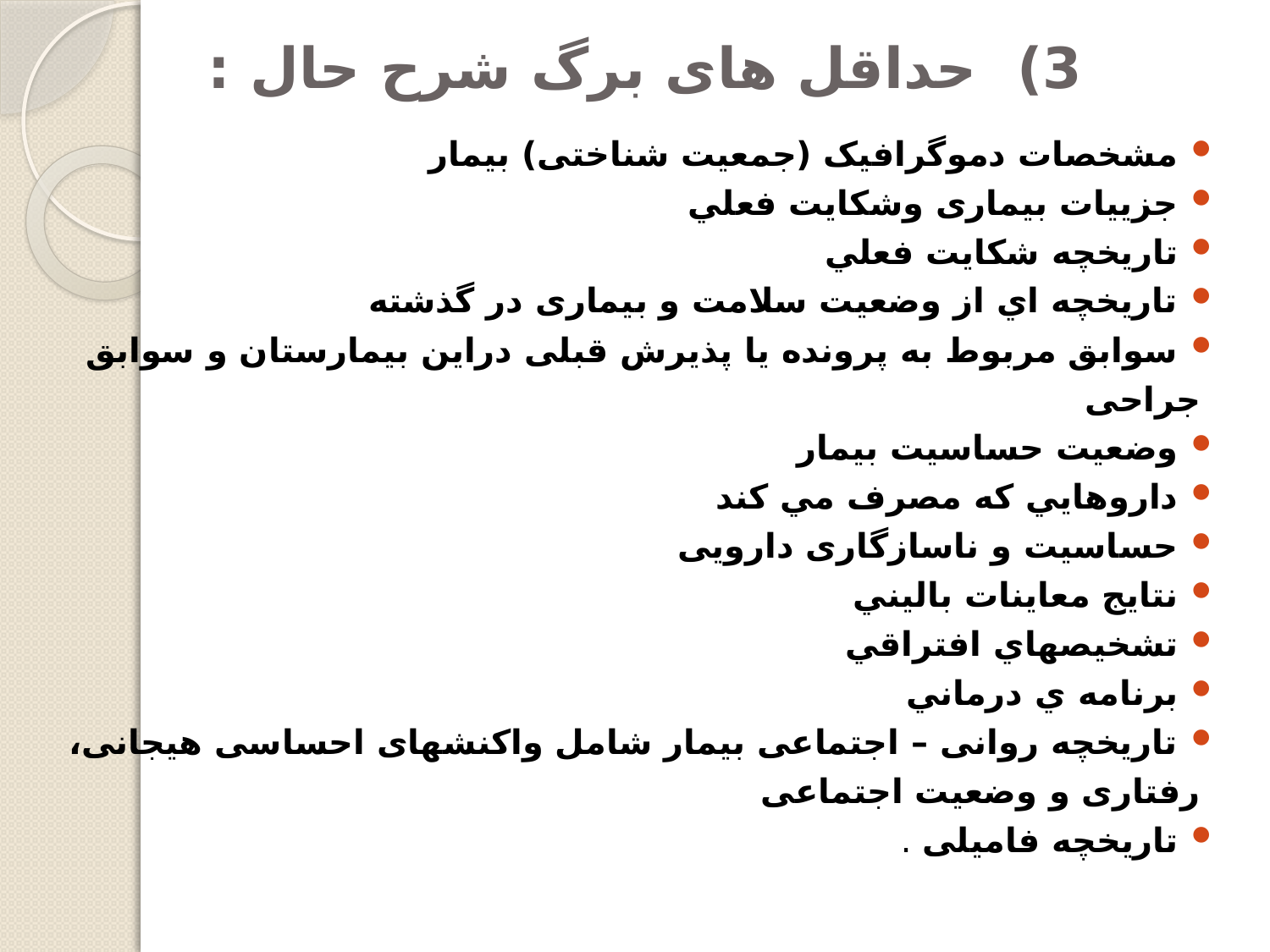

# 3)  حداقل های برگ شرح حال :
مشخصات دموگرافیک (جمعیت شناختی) بيمار
جزییات بیماری وشكايت فعلي
تاريخچه شكايت فعلي
تاريخچه اي از وضعيت سلامت و بیماری در گذشته
سوابق مربوط به پرونده یا پذیرش قبلی دراین بیمارستان و سوابق
 جراحی
وضعيت حساسیت بيمار
داروهايي كه مصرف مي كند
حساسیت و ناسازگاری دارویی
نتايج معاينات باليني
تشخيصهاي افتراقي
برنامه ي درماني
تاریخچه روانی – اجتماعی بیمار شامل واکنشهای احساسی هیجانی،
 رفتاری و وضعیت اجتماعی
تاریخچه فامیلی .